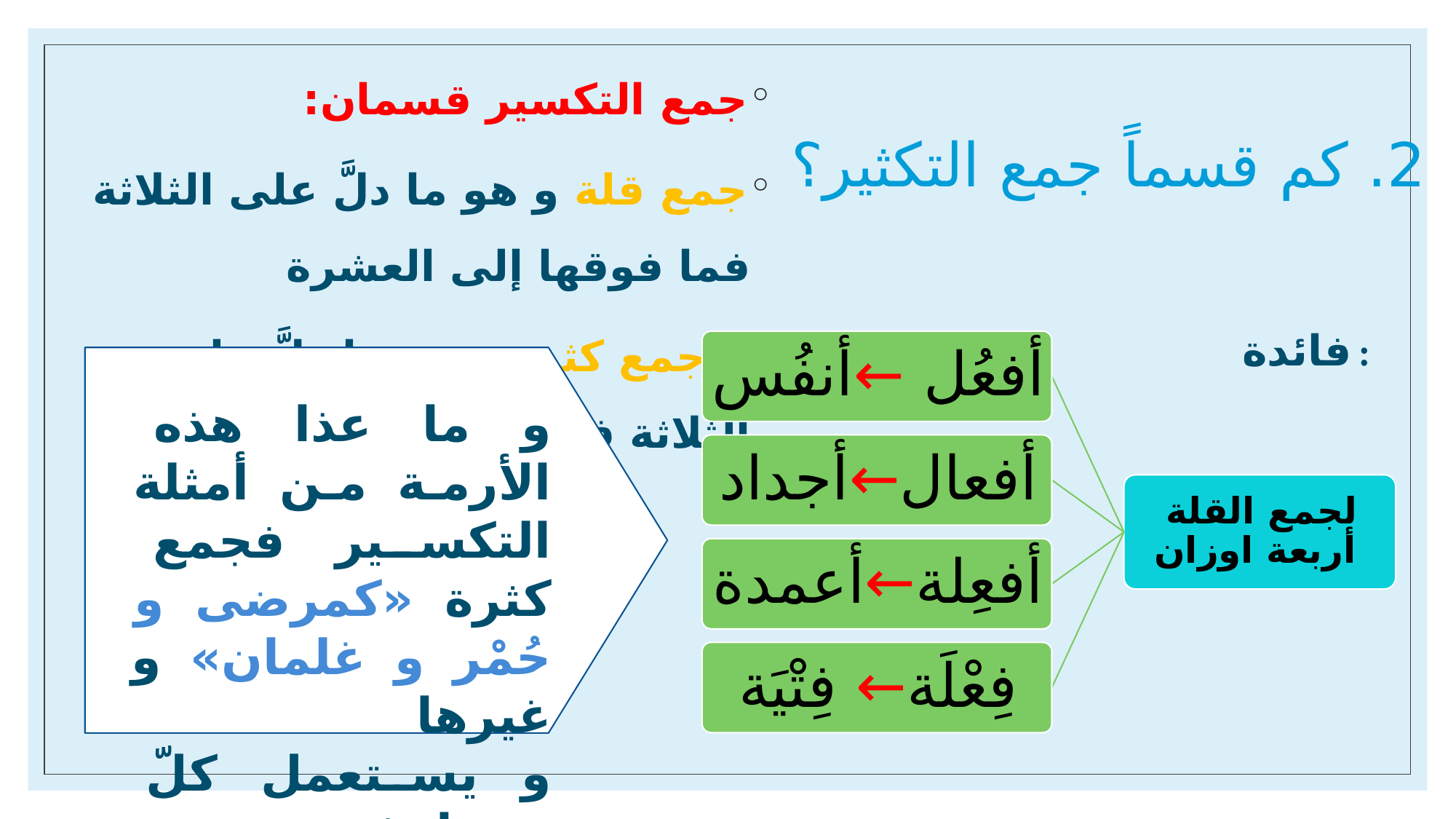

جمع التکسیر قسمان:
جمع قلة و هو ما دلَّ علی الثلاثة فما فوقها إلی العشرة
و جمع کثرة و هو ما دلَّ علی الثلاثة فصاعدا
# 2. کم قسماً جمع التکثیر؟
فائدة :
لجمع القلة أربعة اوزان

أفعُل ←أنفُس

أفعال←أجداد

أفعِلة←أعمدة

فِعْلَة← فِتْیَة

و ما عذا هذه الأرمة من أمثلة التکسیر فجمع کثرة «کمرضی و حُمْر و غلمان» و غیرها
و یستعمل کلّ منها فی موضع الآخر مجازاَ